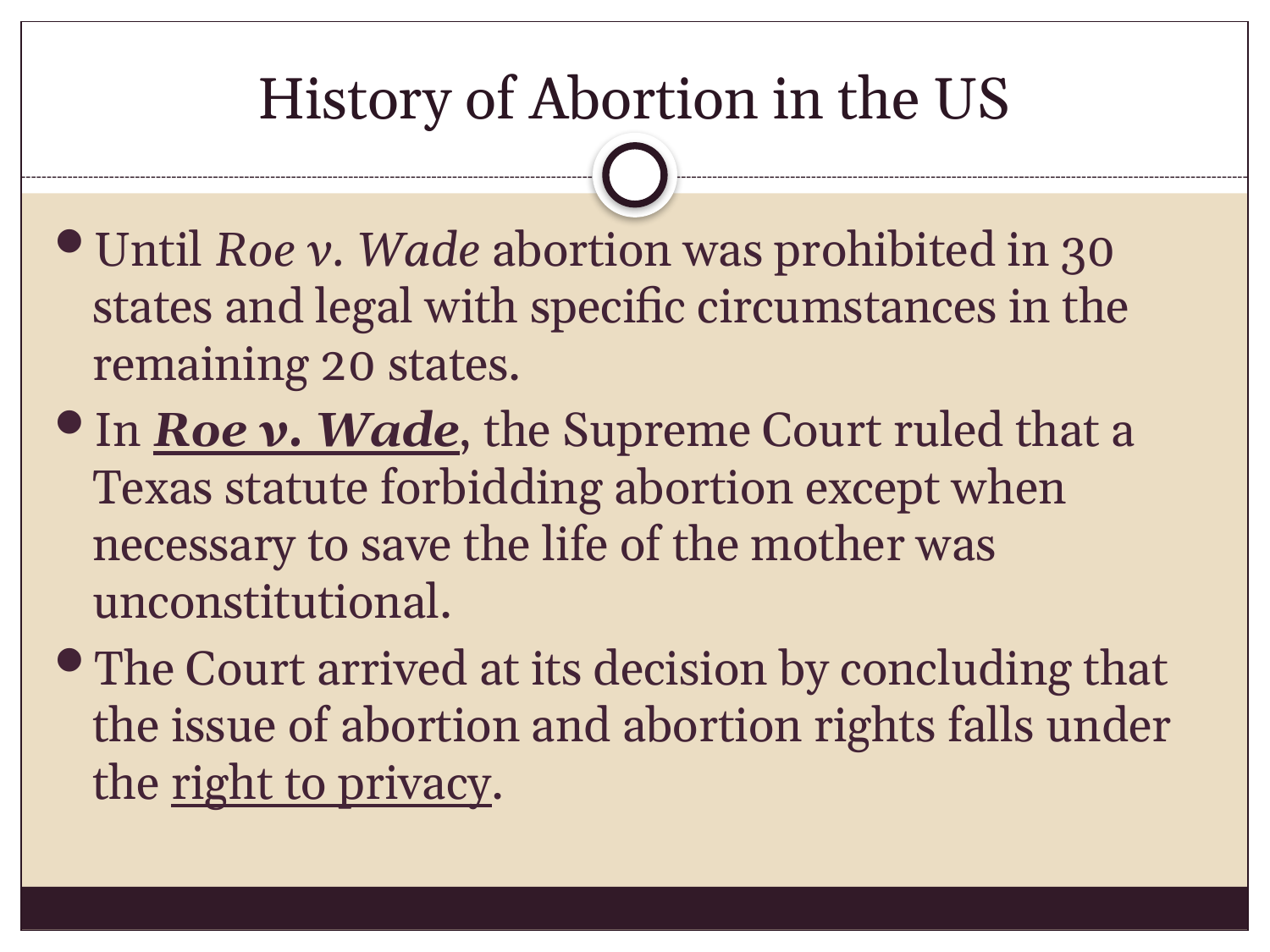

# History of Abortion in the US
Until Roe v. Wade abortion was prohibited in 30 states and legal with specific circumstances in the remaining 20 states.
In Roe v. Wade, the Supreme Court ruled that a Texas statute forbidding abortion except when necessary to save the life of the mother was unconstitutional.
The Court arrived at its decision by concluding that the issue of abortion and abortion rights falls under the right to privacy.